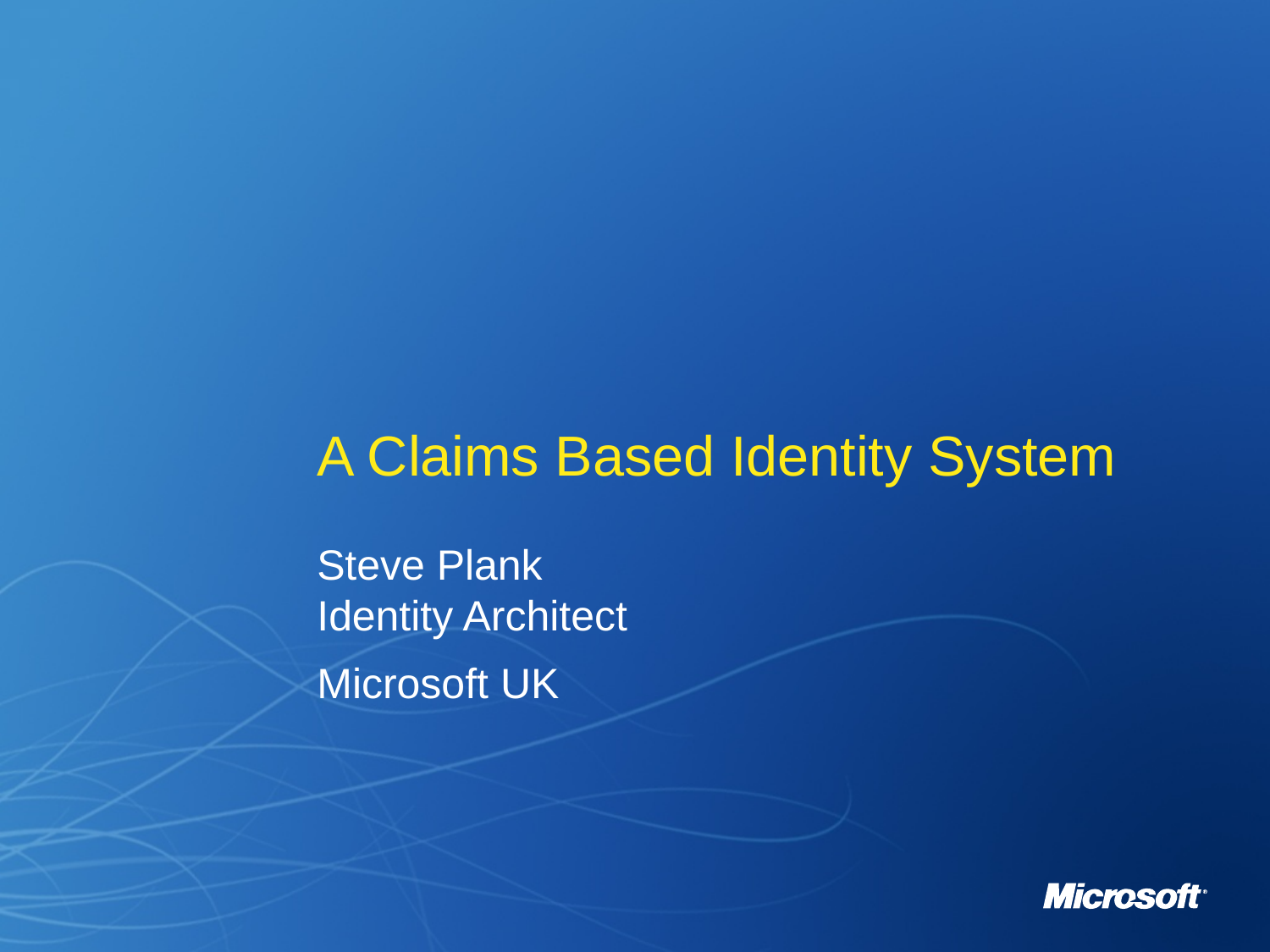

# A Claims Based Identity System
Steve Plank
Identity Architect
Microsoft UK